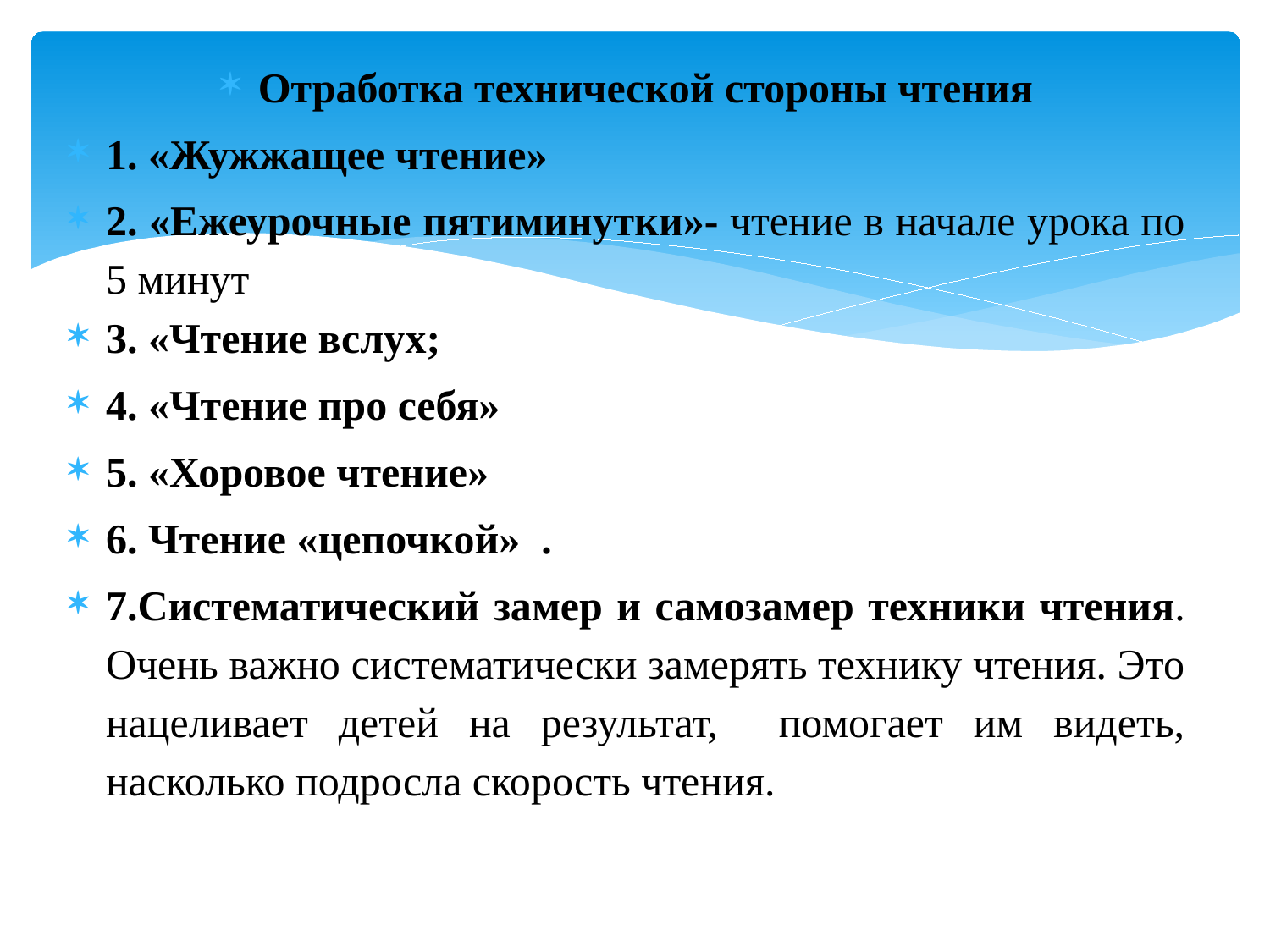

Отработка технической стороны чтения
1. «Жужжащее чтение»
2. «Ежеурочные пятиминутки»- чтение в начале урока по 5 минут
3. «Чтение вслух;
4. «Чтение про себя»
5. «Хоровое чтение»
6. Чтение «цепочкой»  .
7.Систематический замер и самозамер техники чтения. Очень важно систематически замерять технику чтения. Это нацеливает детей на результат,  помогает им видеть, насколько подросла скорость чтения.